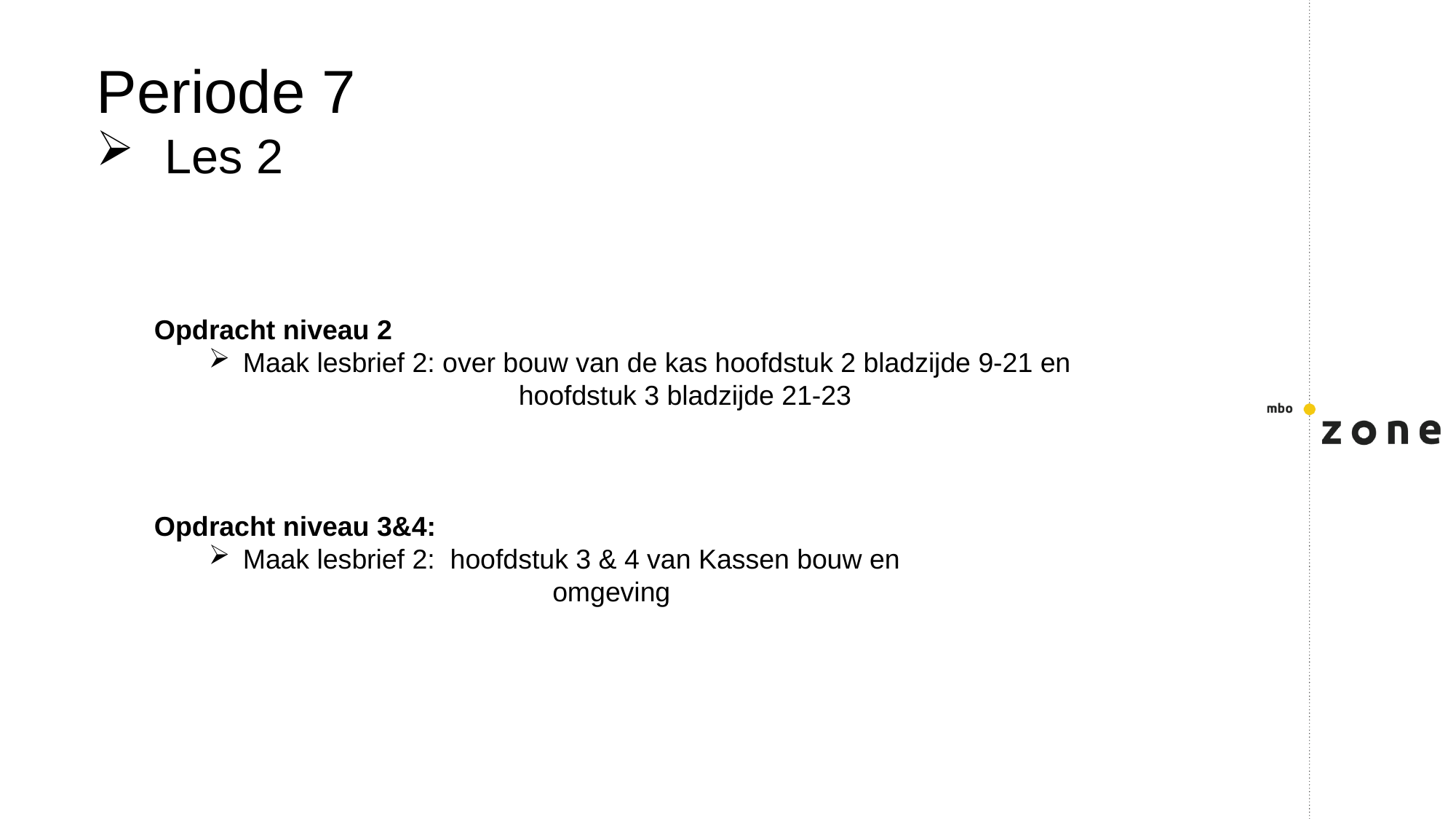

Periode 7
Les 2
Opdracht niveau 2
Maak lesbrief 2: over bouw van de kas hoofdstuk 2 bladzijde 9-21 en
		            hoofdstuk 3 bladzijde 21-23

Opdracht niveau 3&4:
Maak lesbrief 2:  hoofdstuk 3 & 4 van Kassen bouw en 			            omgeving